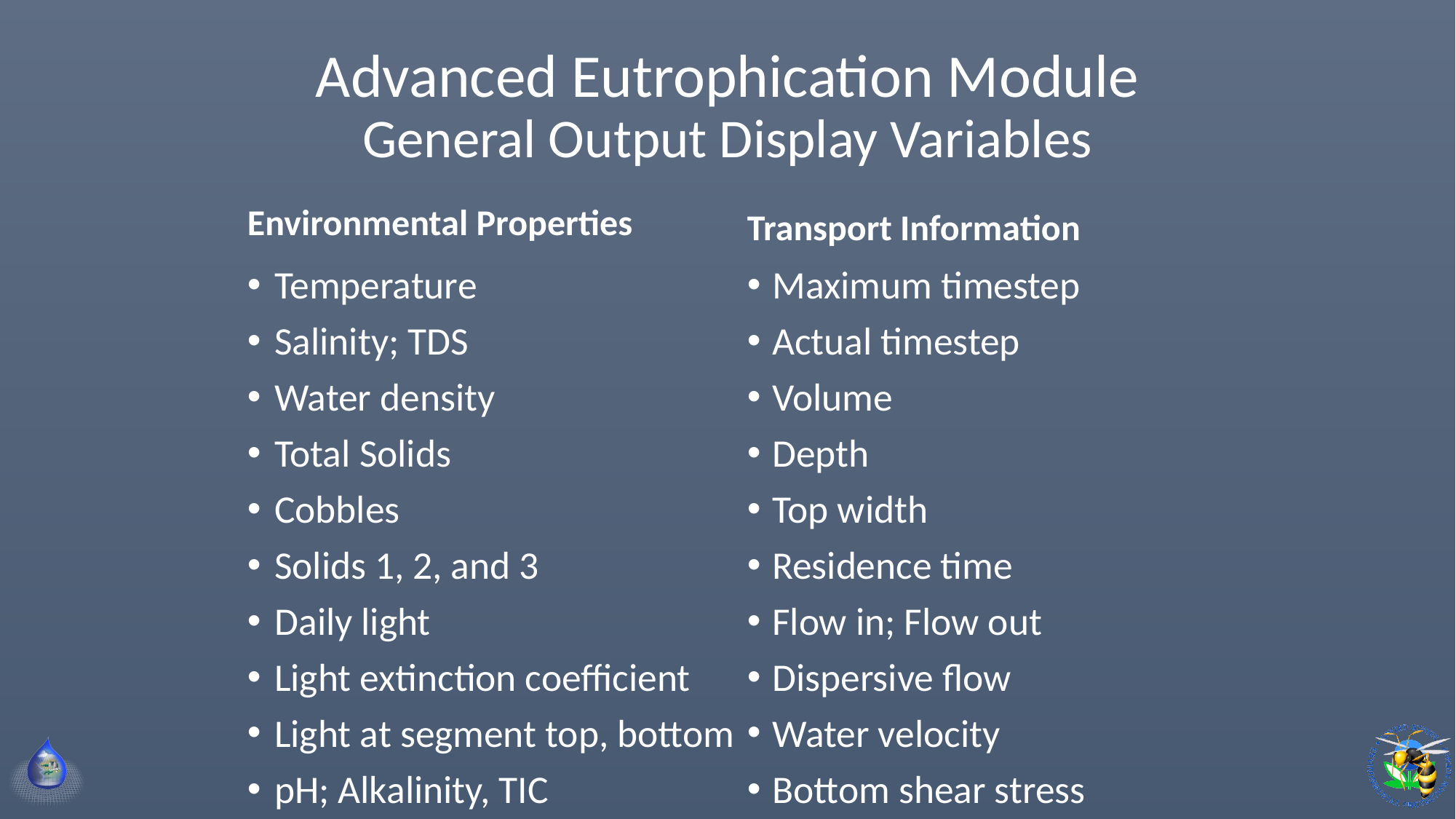

# Advanced Eutrophication Module General Output Display Variables
Environmental Properties
Transport Information
Temperature
Salinity; TDS
Water density
Total Solids
Cobbles
Solids 1, 2, and 3
Daily light
Light extinction coefficient
Light at segment top, bottom
pH; Alkalinity, TIC

Maximum timestep
Actual timestep
Volume
Depth
Top width
Residence time
Flow in; Flow out
Dispersive flow
Water velocity
Bottom shear stress